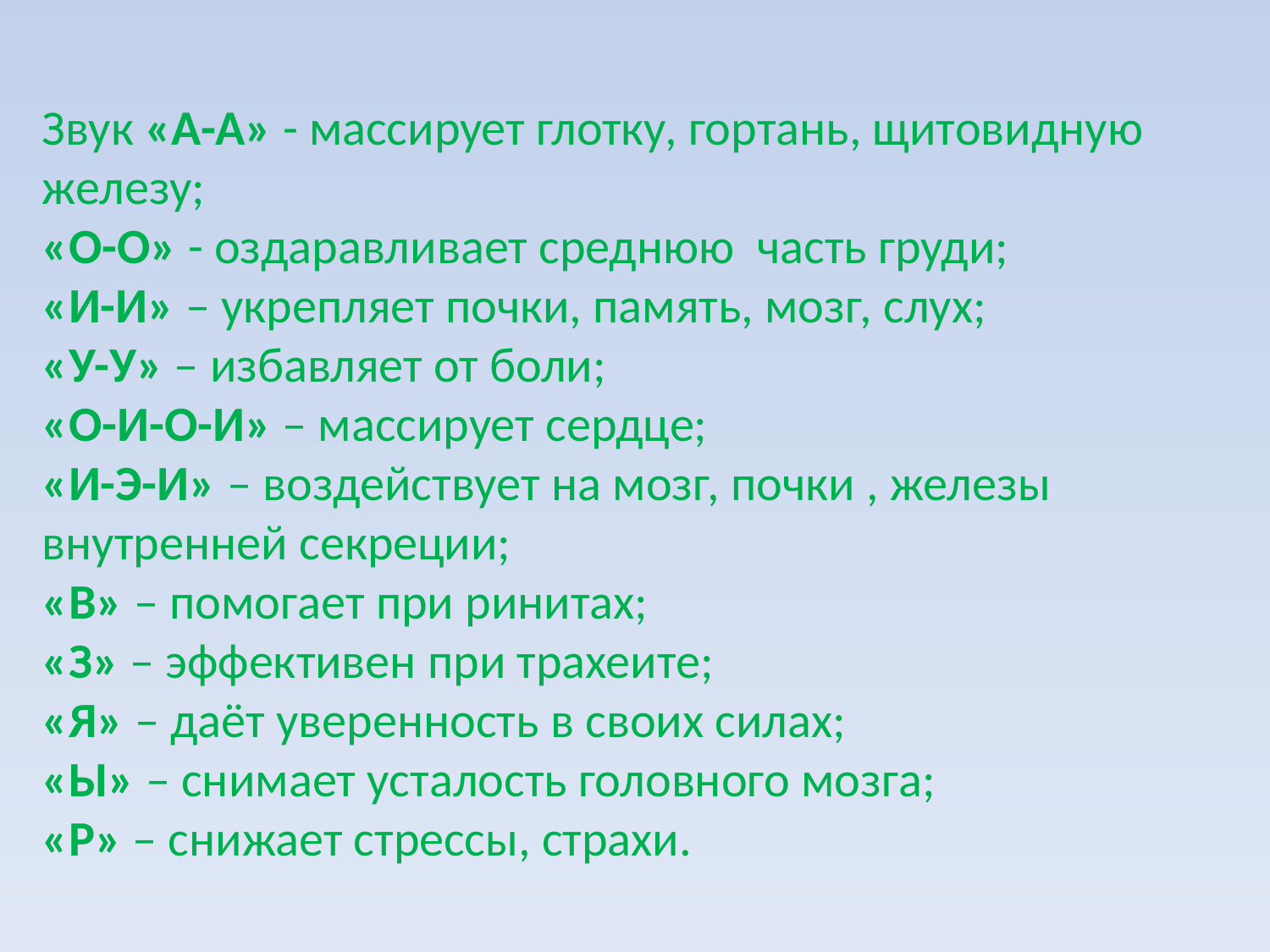

Звук «А-А» - массирует глотку, гортань, щитовидную железу;
«О-О» - оздаравливает среднюю  часть груди;
«И-И» – укрепляет почки, память, мозг, слух;
«У-У» – избавляет от боли;
«О-И-О-И» – массирует сердце;
«И-Э-И» – воздействует на мозг, почки , железы внутренней секреции;
«В» – помогает при ринитах;
«З» – эффективен при трахеите;
«Я» – даёт уверенность в своих силах;
«Ы» – снимает усталость головного мозга;
«Р» – снижает стрессы, страхи.